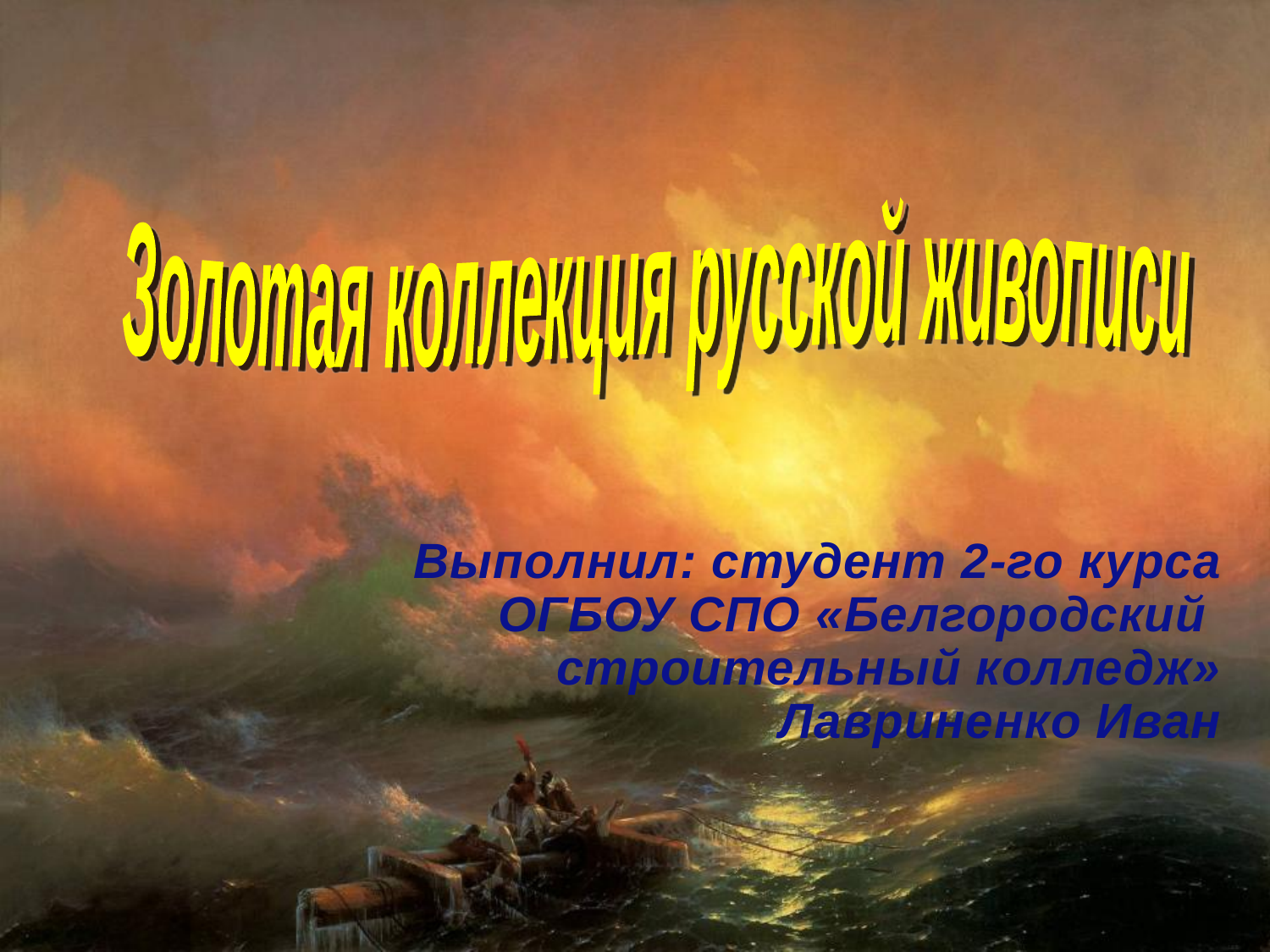

Золотая коллекция русской живописи
Выполнил: студент 2-го курса
ОГБОУ СПО «Белгородский
строительный колледж»
 Лавриненко Иван